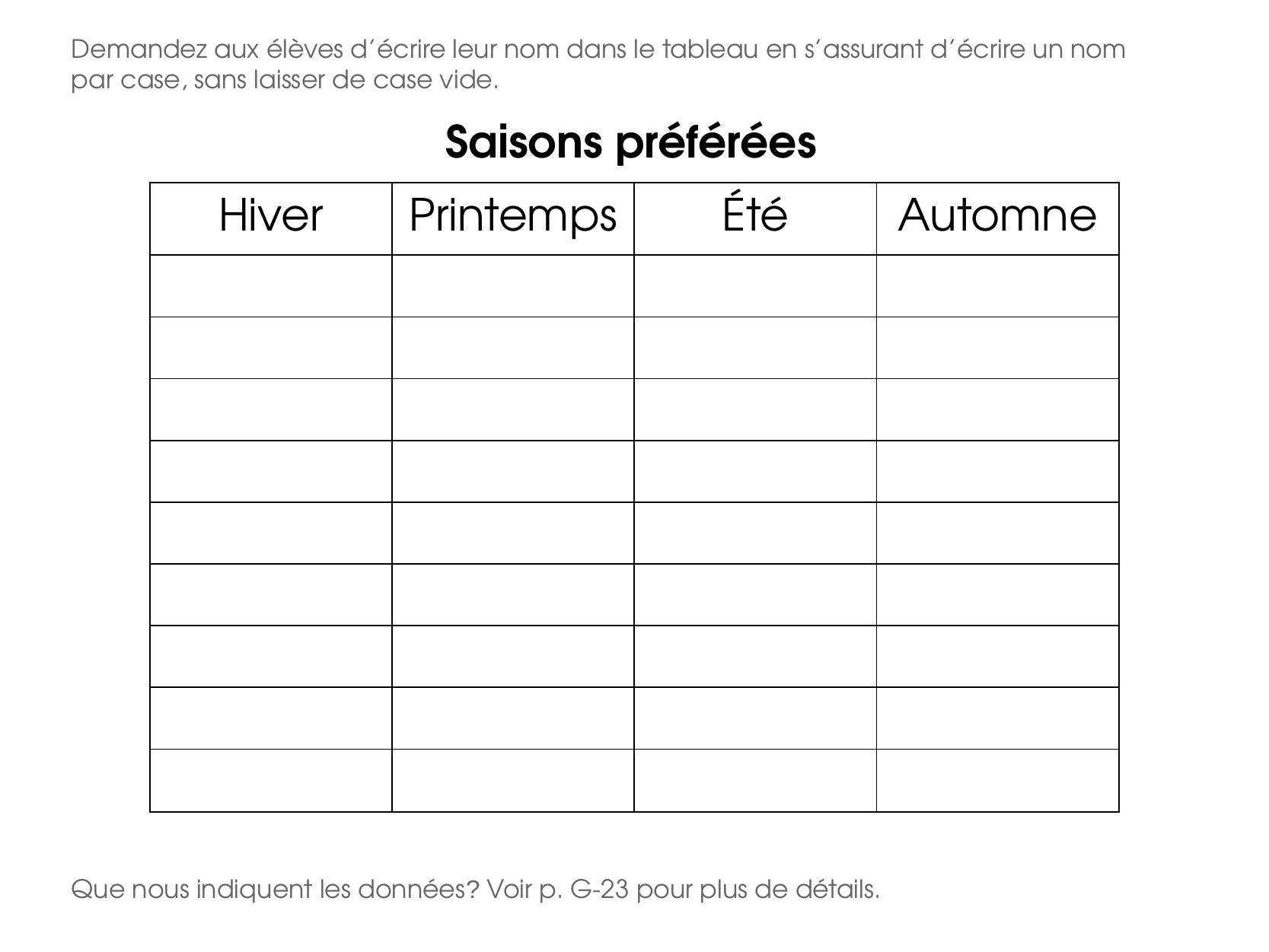

Demandez aux élèves d’écrire leur nom dans le tableau en s’assurant d’écrire un nom par case, sans laisser de case vide.
Saisons préférées
| Hiver | Printemps | Été | Automne |
| --- | --- | --- | --- |
|  |  |  |  |
|  |  |  |  |
|  |  |  |  |
|  |  |  |  |
|  |  |  |  |
|  |  |  |  |
|  |  |  |  |
|  |  |  |  |
|  |  |  |  |
Que nous indiquent les données? Voir p. G-23 pour plus de détails.